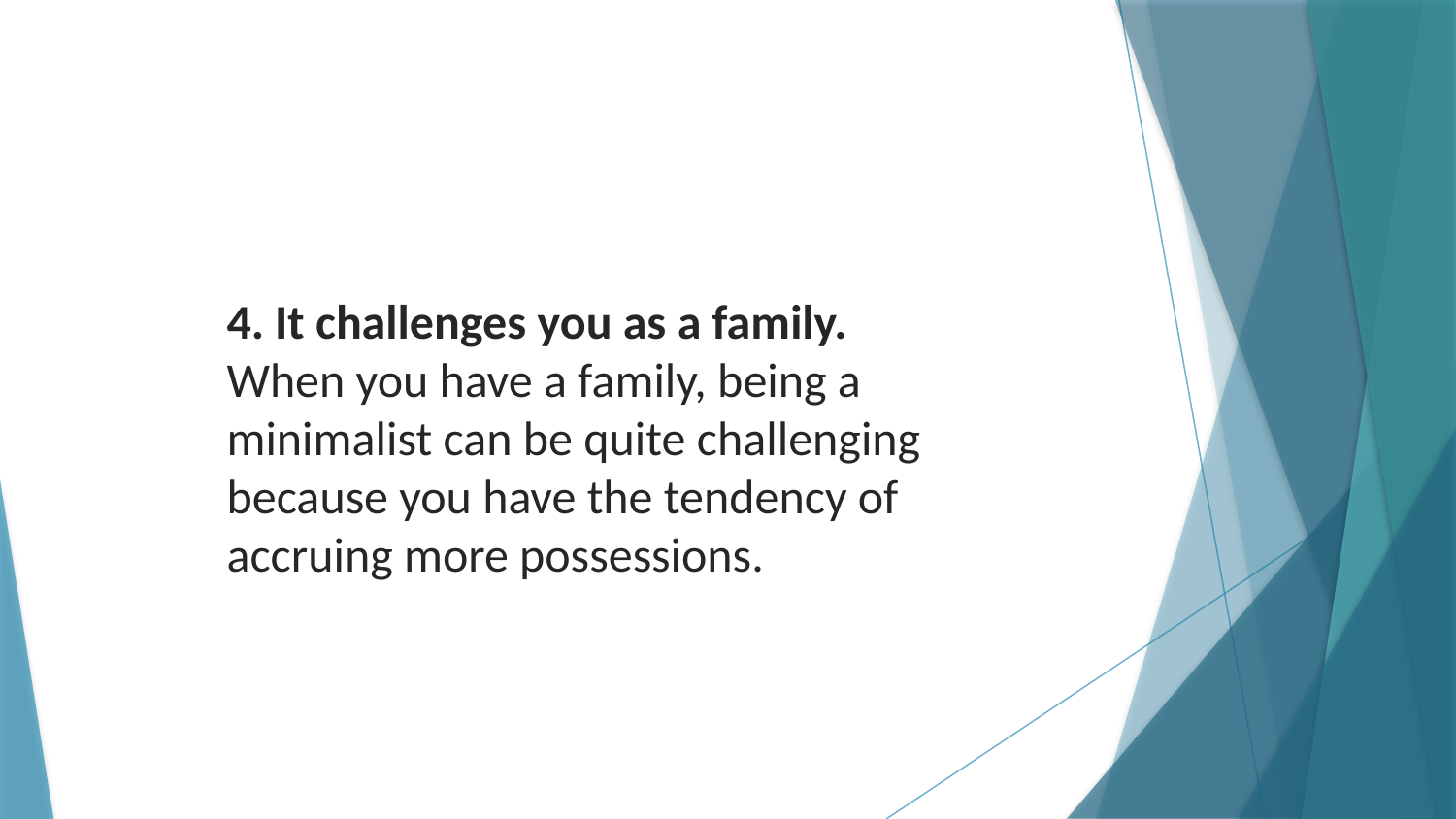

4. It challenges you as a family. When you have a family, being a minimalist can be quite challenging because you have the tendency of accruing more possessions.